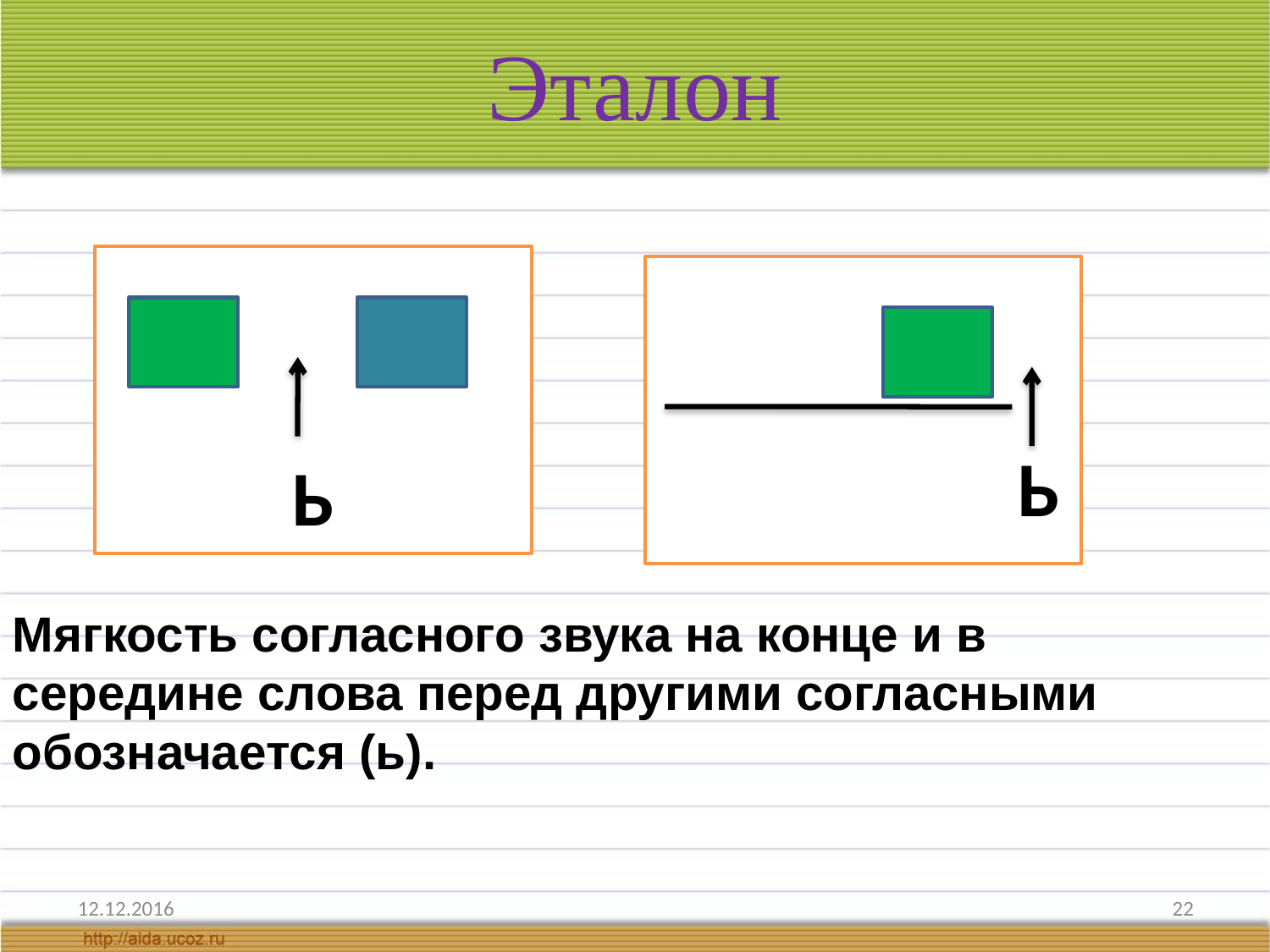

# Эталон

Ь

                    Ь

Мягкость согласного звука на конце и в середине слова перед другими согласными обозначается (ь).

12.12.2016
22